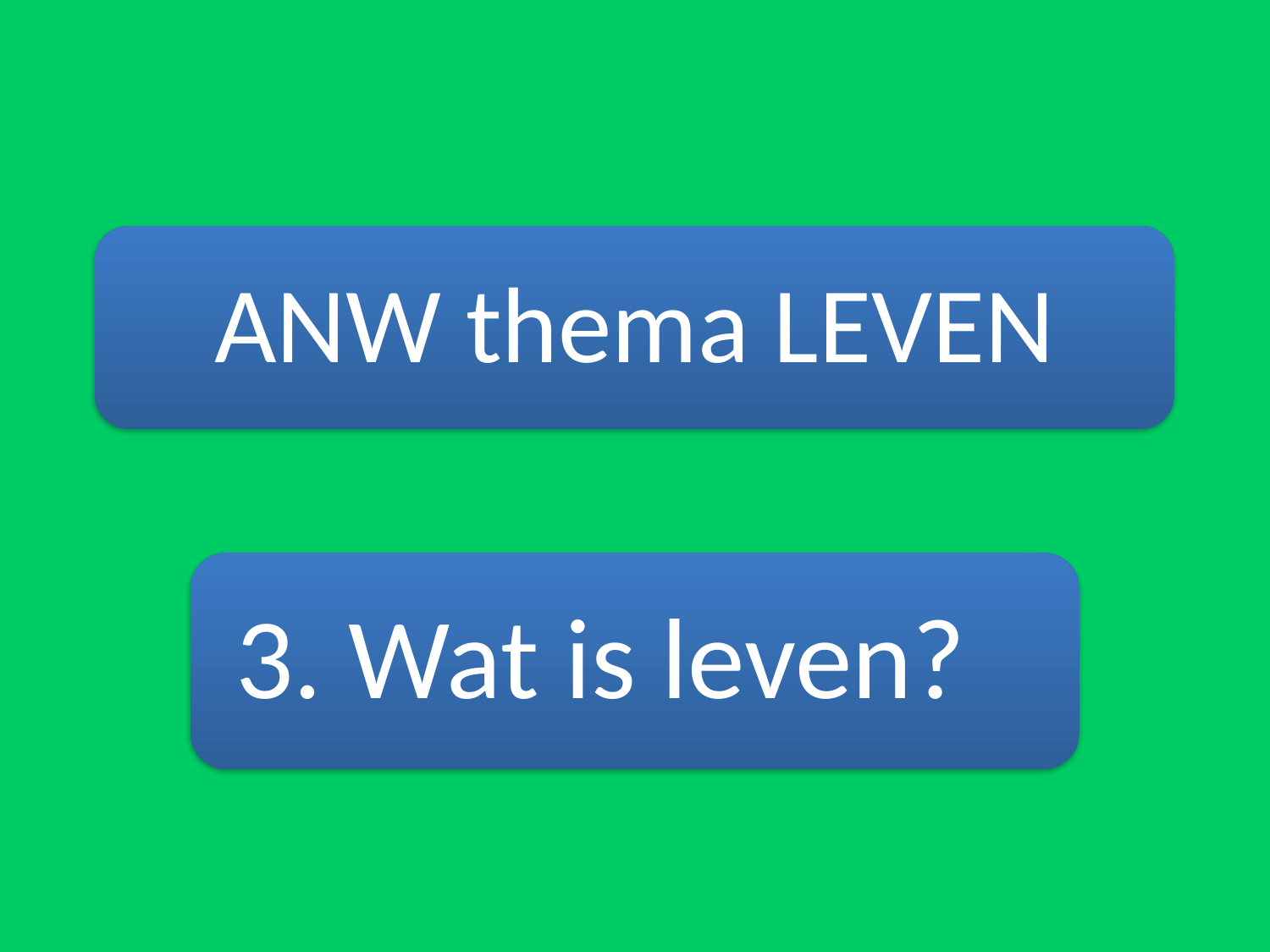

ANW thema LEVEN
3. Wat is leven?